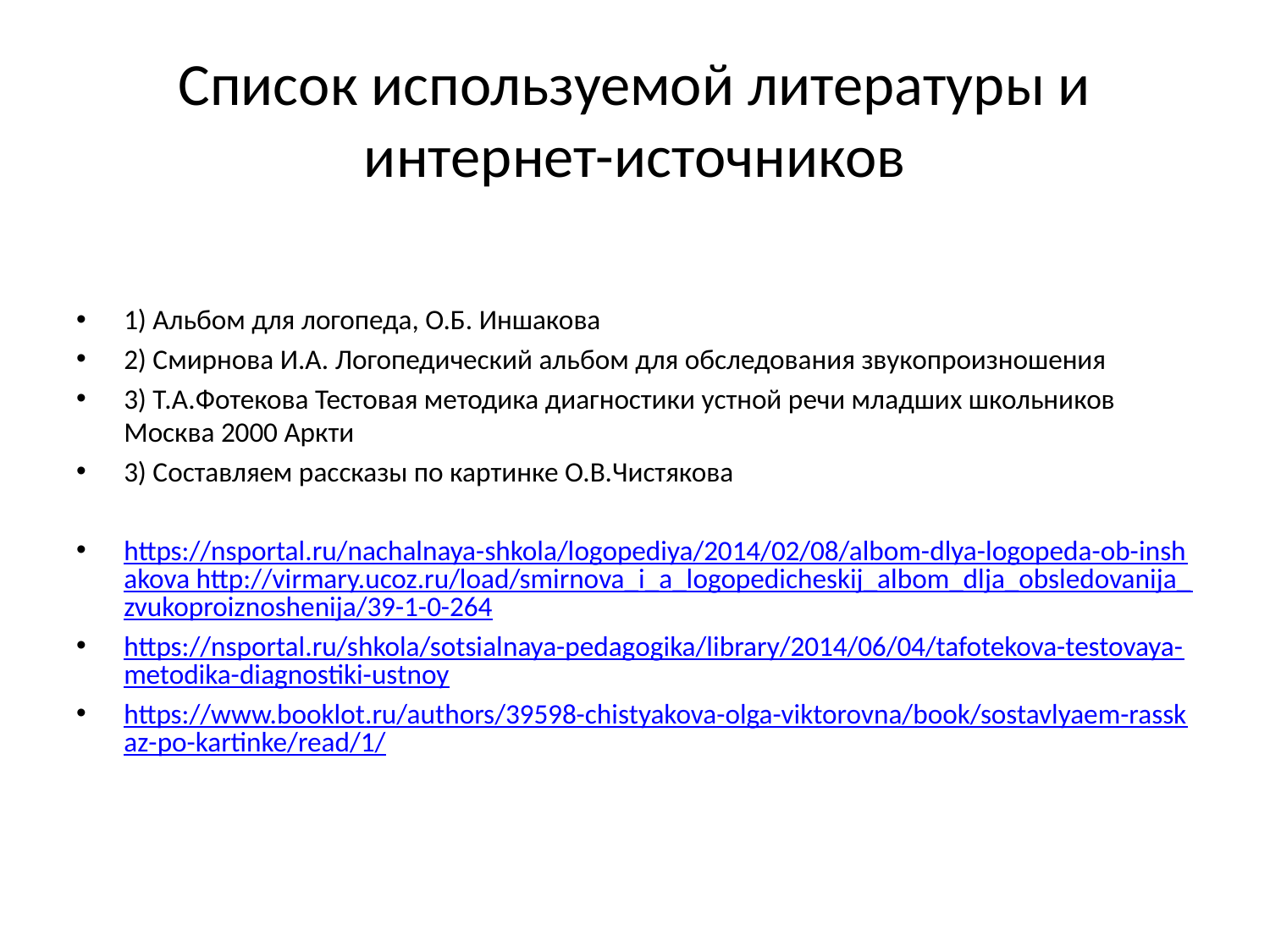

# Список используемой литературы и интернет-источников

1) Альбом для логопеда, О.Б. Иншакова
2) Смирнова И.А. Логопедический альбом для обследования звукопроизношения
3) Т.А.Фотекова Тестовая методика диагностики устной речи младших школьников Москва 2000 Аркти
3) Составляем рассказы по картинке О.В.Чистякова

https://nsportal.ru/nachalnaya-shkola/logopediya/2014/02/08/albom-dlya-logopeda-ob-inshakova http://virmary.ucoz.ru/load/smirnova_i_a_logopedicheskij_albom_dlja_obsledovanija_zvukoproiznoshenija/39-1-0-264
https://nsportal.ru/shkola/sotsialnaya-pedagogika/library/2014/06/04/tafotekova-testovaya-metodika-diagnostiki-ustnoy
https://www.booklot.ru/authors/39598-chistyakova-olga-viktorovna/book/sostavlyaem-rasskaz-po-kartinke/read/1/